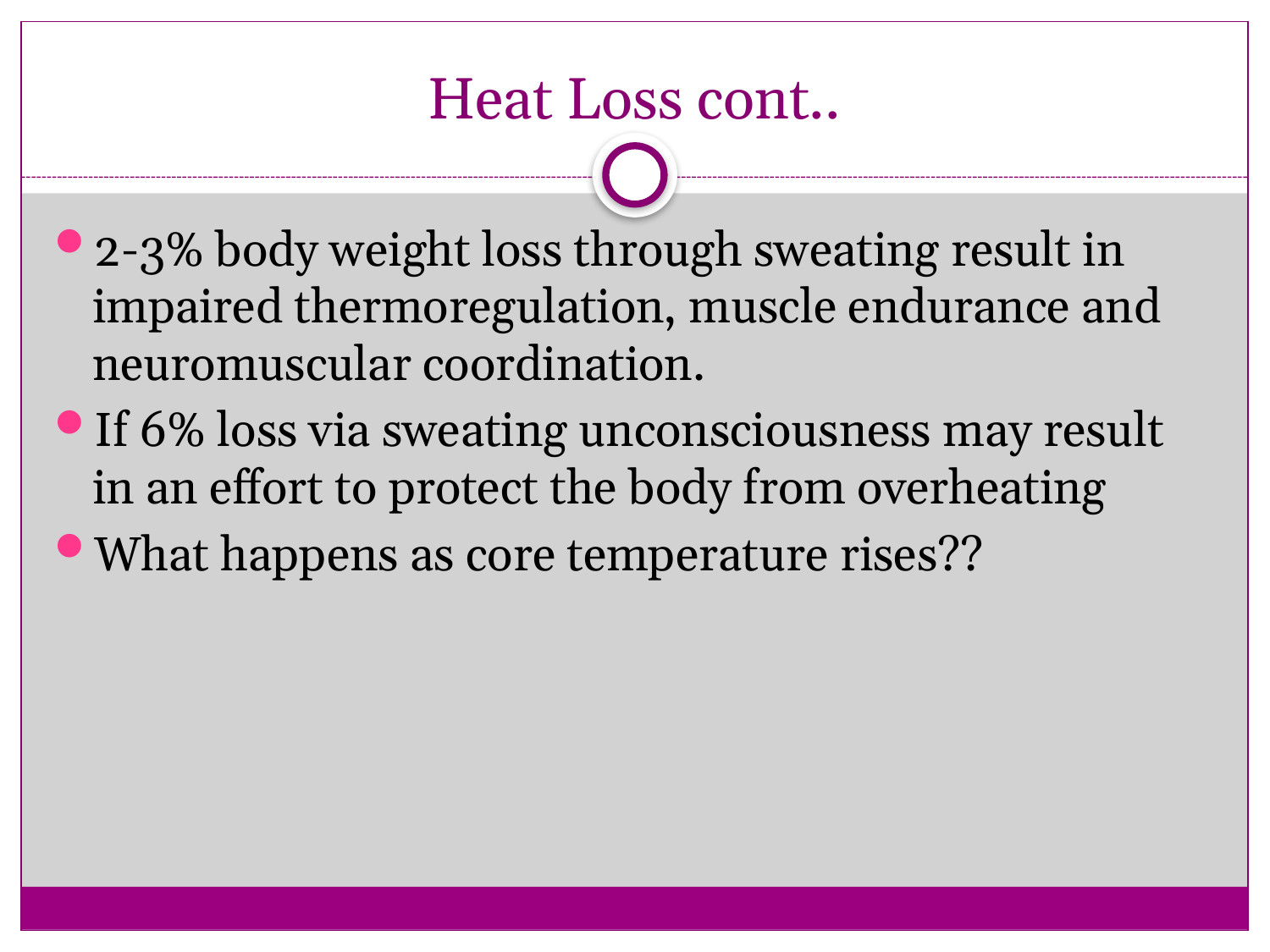

# Heat Loss cont..
2-3% body weight loss through sweating result in impaired thermoregulation, muscle endurance and neuromuscular coordination.
If 6% loss via sweating unconsciousness may result in an effort to protect the body from overheating
What happens as core temperature rises??